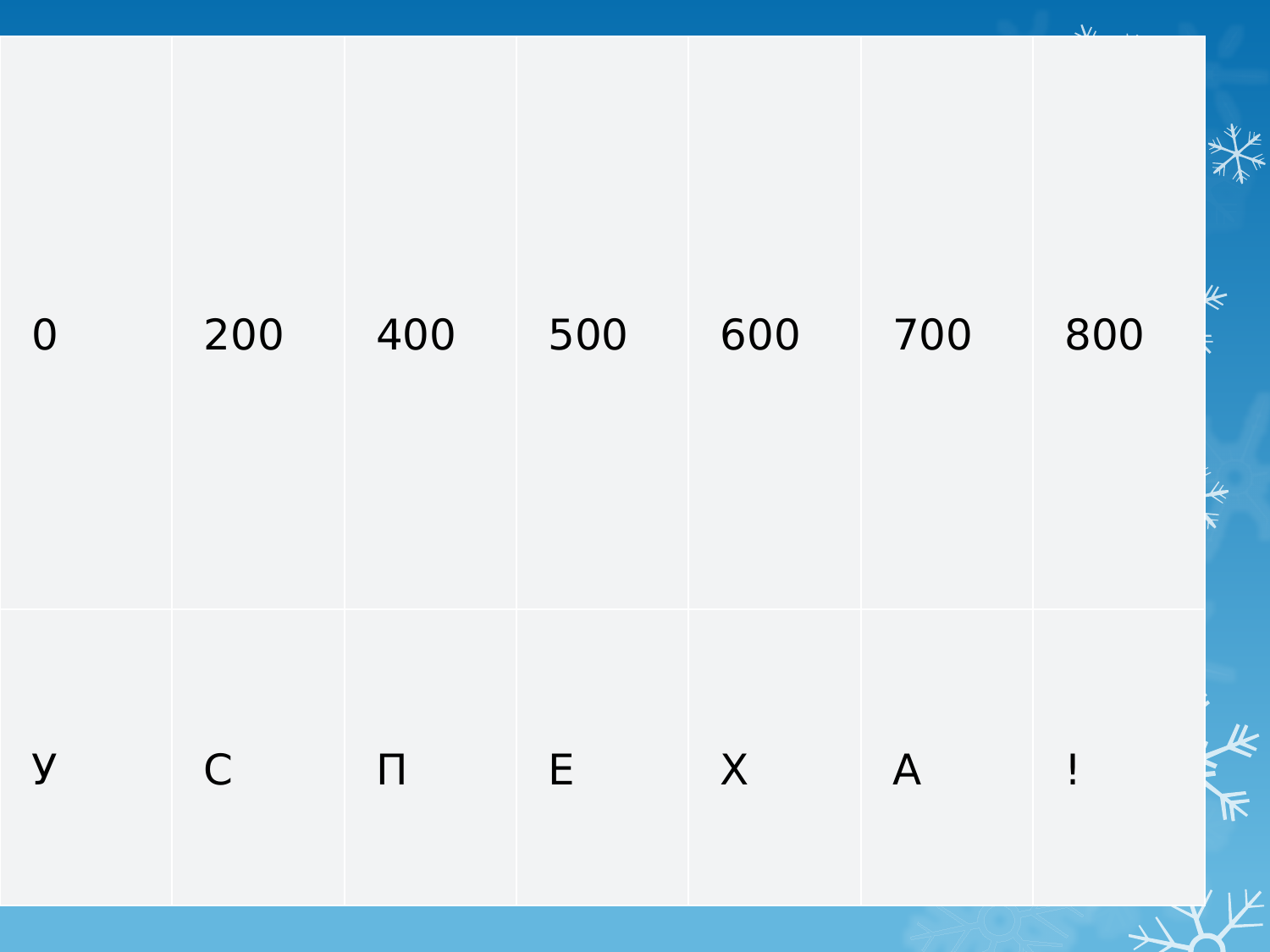

| 0 | 200 | 400 | 500 | 600 | 700 | 800 |
| --- | --- | --- | --- | --- | --- | --- |
| У | С | П | Е | Х | А | ! |